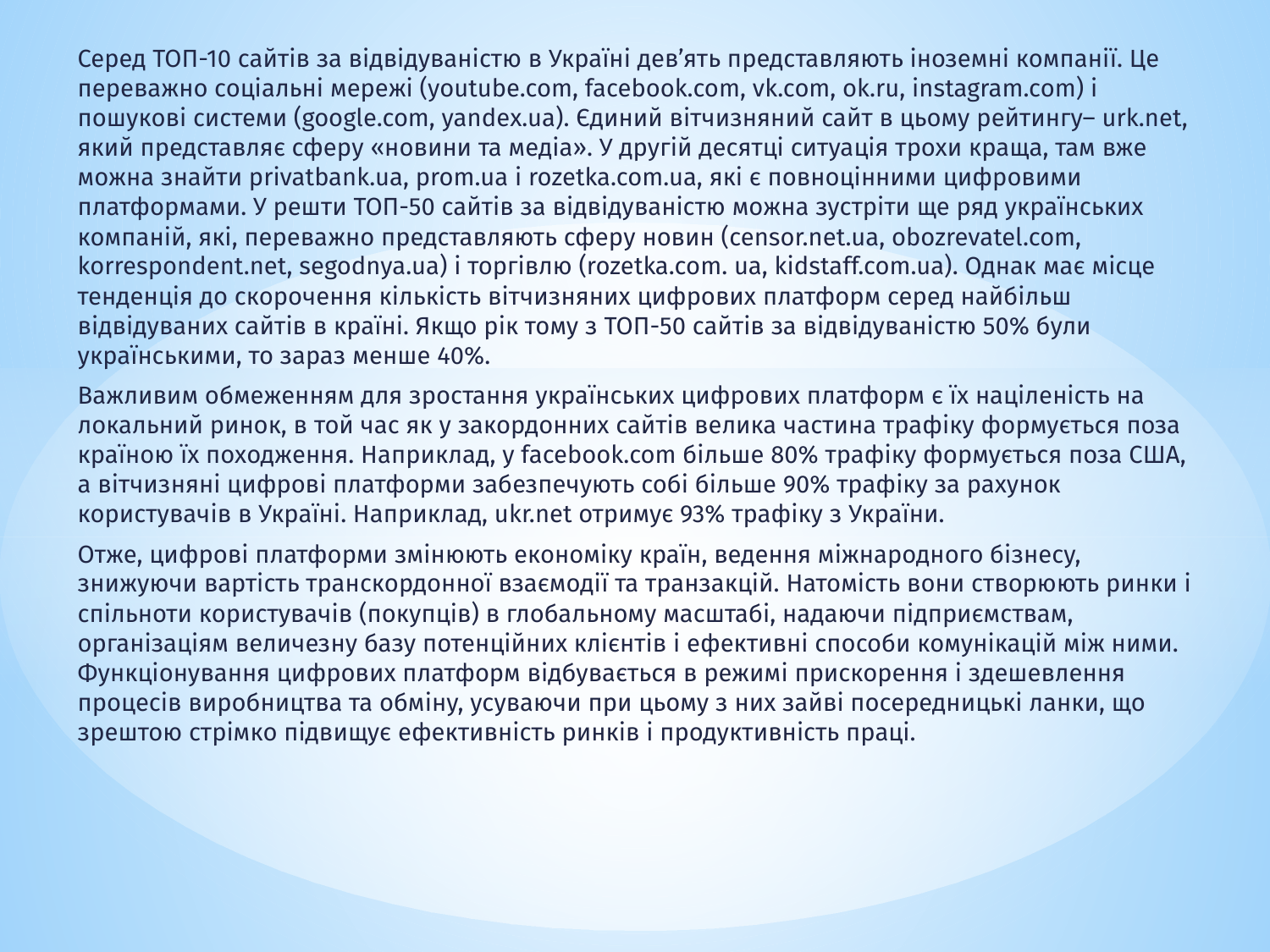

Серед ТОП-10 сайтів за відвідуваністю в Україні дев’ять представляють іноземні компанії. Це переважно соціальні мережі (youtube.com, facebook.com, vk.com, ok.ru, instagram.com) і пошукові системи (google.com, yandex.ua). Єдиний вітчизняний сайт в цьому рейтингу– urk.net, який представляє сферу «новини та медіа». У другій десятці ситуація трохи краща, там вже можна знайти privatbank.ua, prom.ua і rozetka.com.ua, які є повноцінними цифровими платформами. У решти ТОП-50 сайтів за відвідуваністю можна зустріти ще ряд українських компаній, які, переважно представляють сферу новин (censor.net.ua, obozrevatel.com, korrespondent.net, segodnya.ua) і торгівлю (rozetka.com. ua, kidstaff.com.ua). Однак має місце тенденція до скорочення кількість вітчизняних цифрових платформ серед найбільш відвідуваних сайтів в країні. Якщо рік тому з ТОП-50 сайтів за відвідуваністю 50% були українськими, то зараз менше 40%.
Важливим обмеженням для зростання українських цифрових платформ є їх націленість на локальний ринок, в той час як у закордонних сайтів велика частина трафіку формується поза країною їх походження. Наприклад, у facebook.com більше 80% трафіку формується поза США, а вітчизняні цифрові платформи забезпечують собі більше 90% трафіку за рахунок користувачів в Україні. Наприклад, ukr.net отримує 93% трафіку з України.
Отже, цифрові платформи змінюють економіку країн, ведення міжнародного бізнесу, знижуючи вартість транскордонної взаємодії та транзакцій. Натомість вони створюють ринки і спільноти користувачів (покупців) в глобальному масштабі, надаючи підприємствам, організаціям величезну базу потенційних клієнтів і ефективні способи комунікацій між ними. Функціонування цифрових платформ відбувається в режимі прискорення і здешевлення процесів виробництва та обміну, усуваючи при цьому з них зайві посередницькі ланки, що зрештою стрімко підвищує ефективність ринків і продуктивність праці.